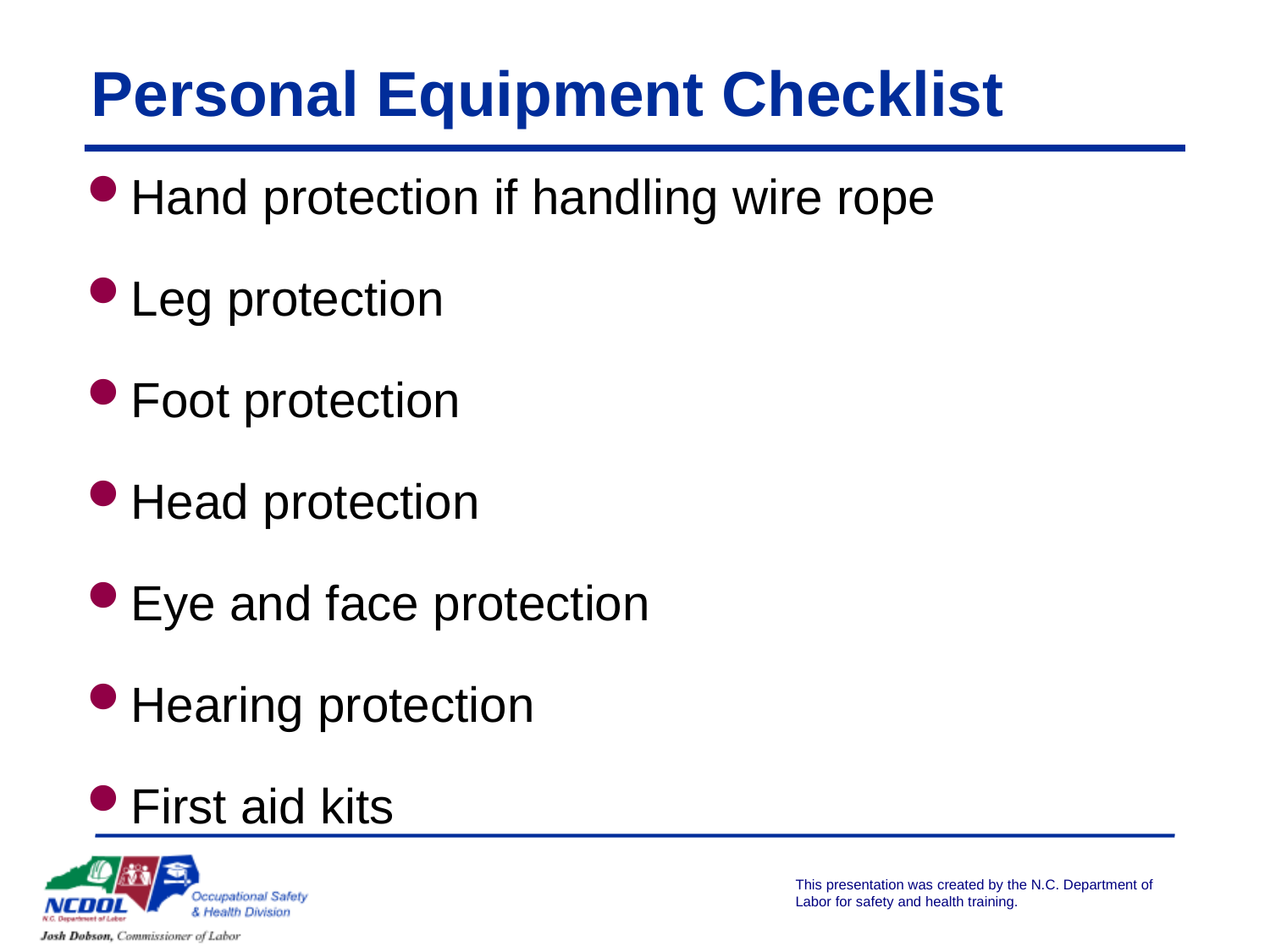

# Personal Equipment Checklist
Hand protection if handling wire rope

Leg protection

Foot protection

Head protection

Eye and face protection

Hearing protection

First aid kits